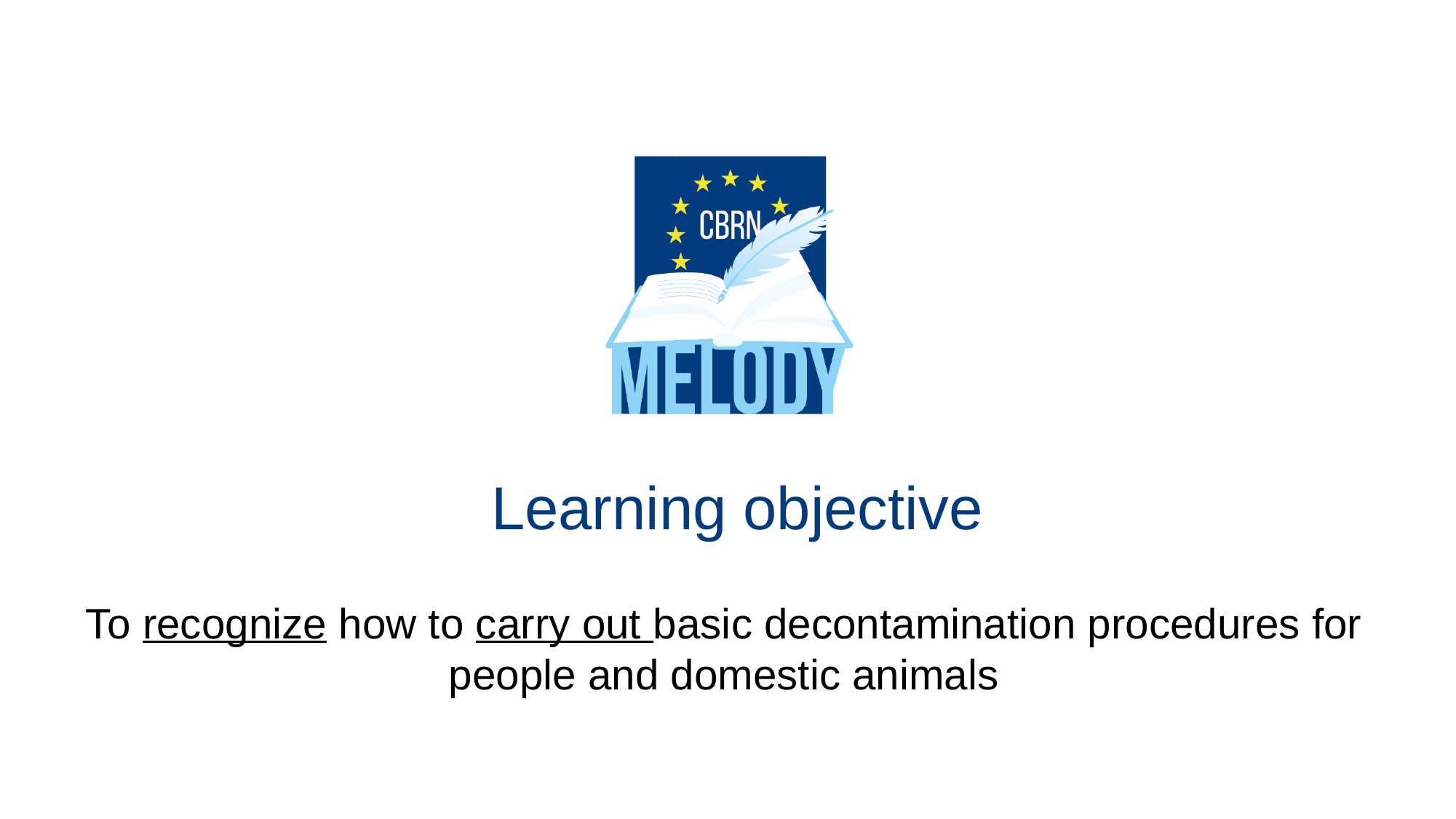

# Learning objective
To recognize how to carry out basic decontamination procedures for people and domestic animals